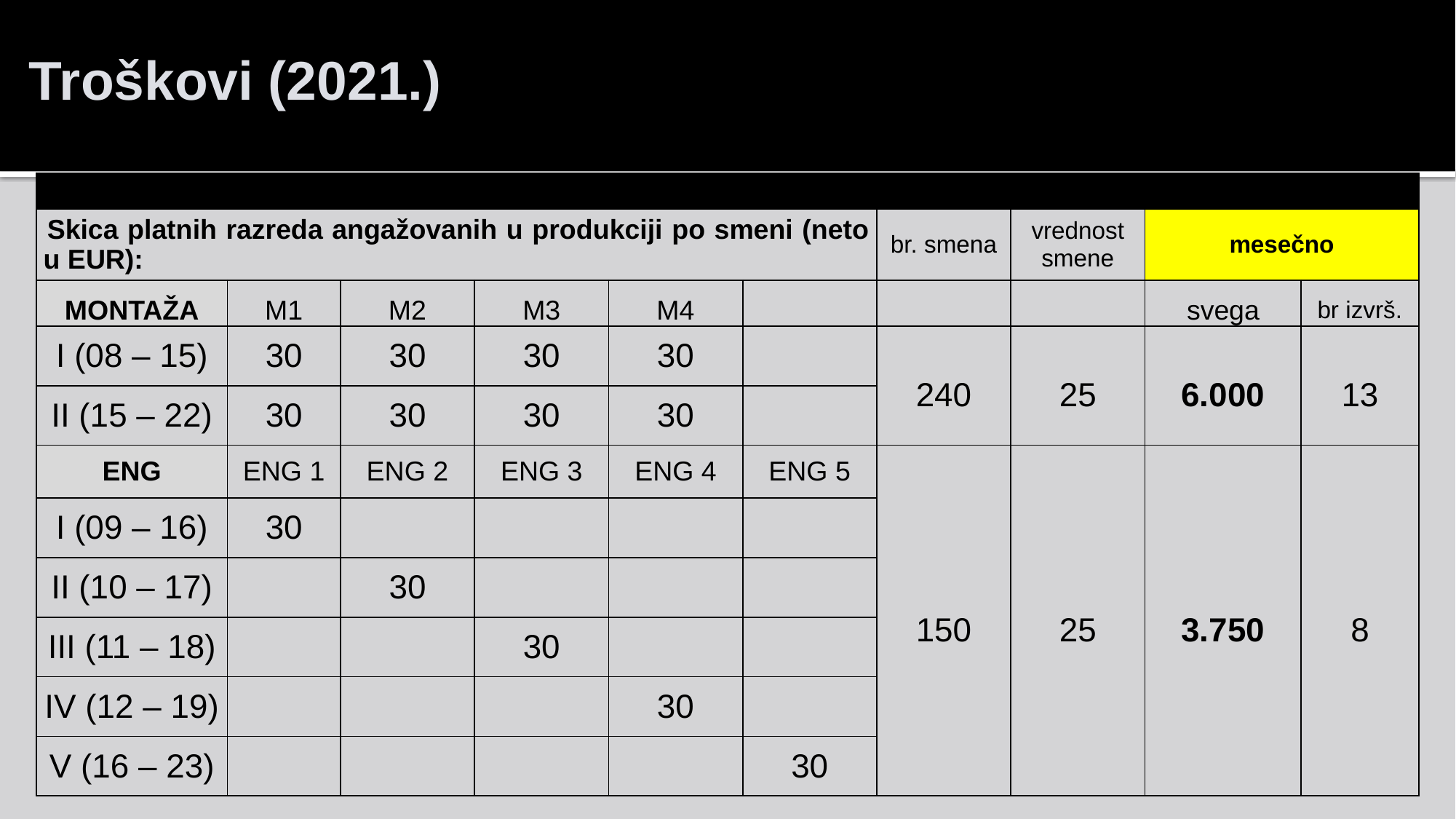

Troškovi (2021.)
| Smenski rad |  |  |  |  |  |  |  |  |  |
| --- | --- | --- | --- | --- | --- | --- | --- | --- | --- |
| Skica platnih razreda angažovanih u produkciji po smeni (neto u EUR): |  |  |  |  |  | br. smena | vrednost smene | mesečno |  |
| MONTAŽA | M1 | M2 | M3 | M4 |  |  |  | svega | br izvrš. |
| I (08 – 15) | 30 | 30 | 30 | 30 |  | 240 | 25 | 6.000 | 13 |
| II (15 – 22) | 30 | 30 | 30 | 30 |  |  |  |  |  |
| ENG | ENG 1 | ENG 2 | ENG 3 | ENG 4 | ENG 5 | 150 | 25 | 3.750 | 8 |
| I (09 – 16) | 30 |  |  |  |  |  |  |  |  |
| II (10 – 17) |  | 30 |  |  |  |  |  |  |  |
| III (11 – 18) |  |  | 30 |  |  |  |  |  |  |
| IV (12 – 19) |  |  |  | 30 |  |  |  |  |  |
| V (16 – 23) |  |  |  |  | 30 |  |  |  |  |